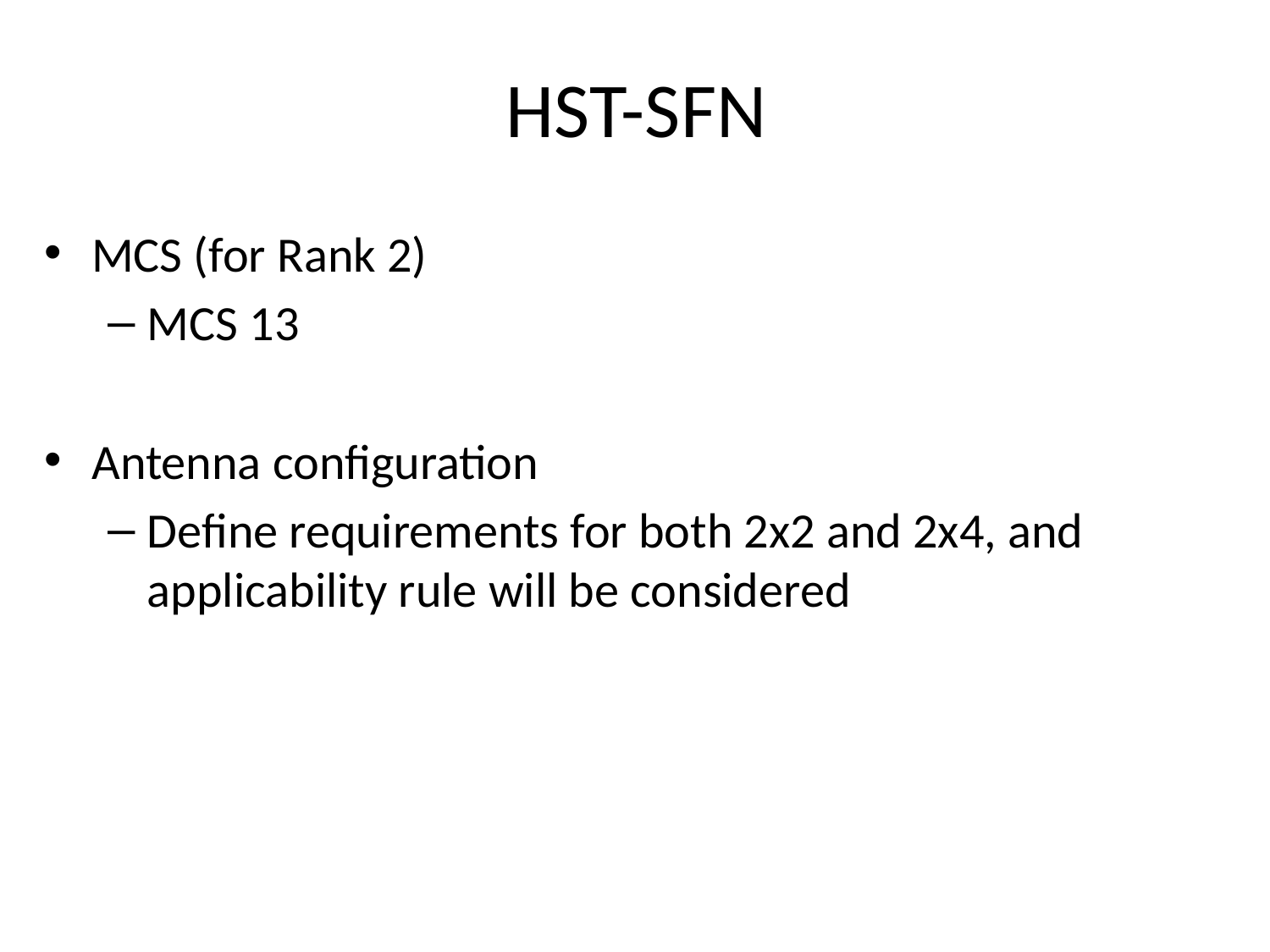

# HST-SFN
MCS (for Rank 2)
MCS 13

Antenna configuration
Define requirements for both 2x2 and 2x4, and applicability rule will be considered